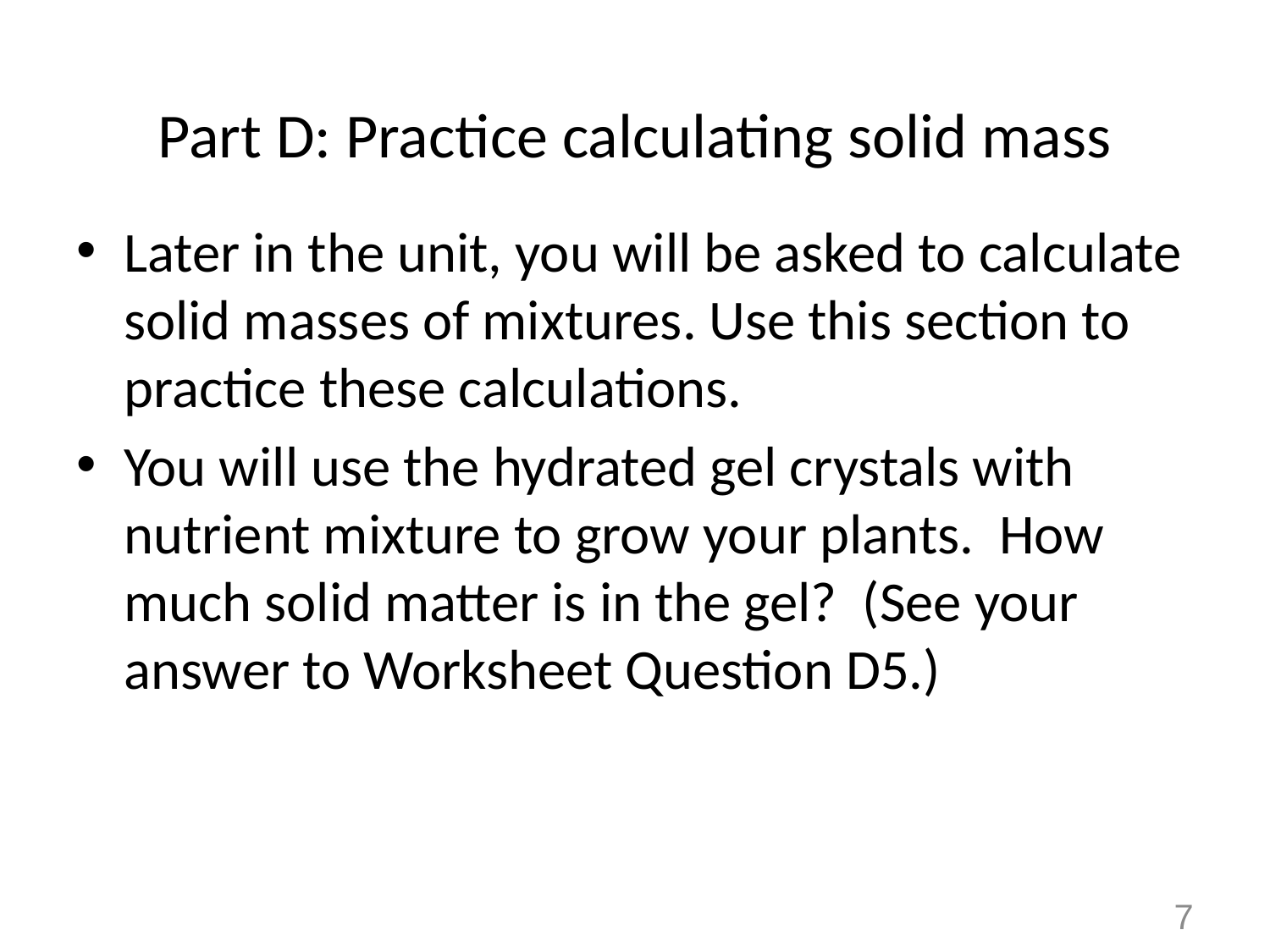

# Part D: Practice calculating solid mass
Later in the unit, you will be asked to calculate solid masses of mixtures. Use this section to practice these calculations.
You will use the hydrated gel crystals with nutrient mixture to grow your plants.  How much solid matter is in the gel?  (See your answer to Worksheet Question D5.)
7